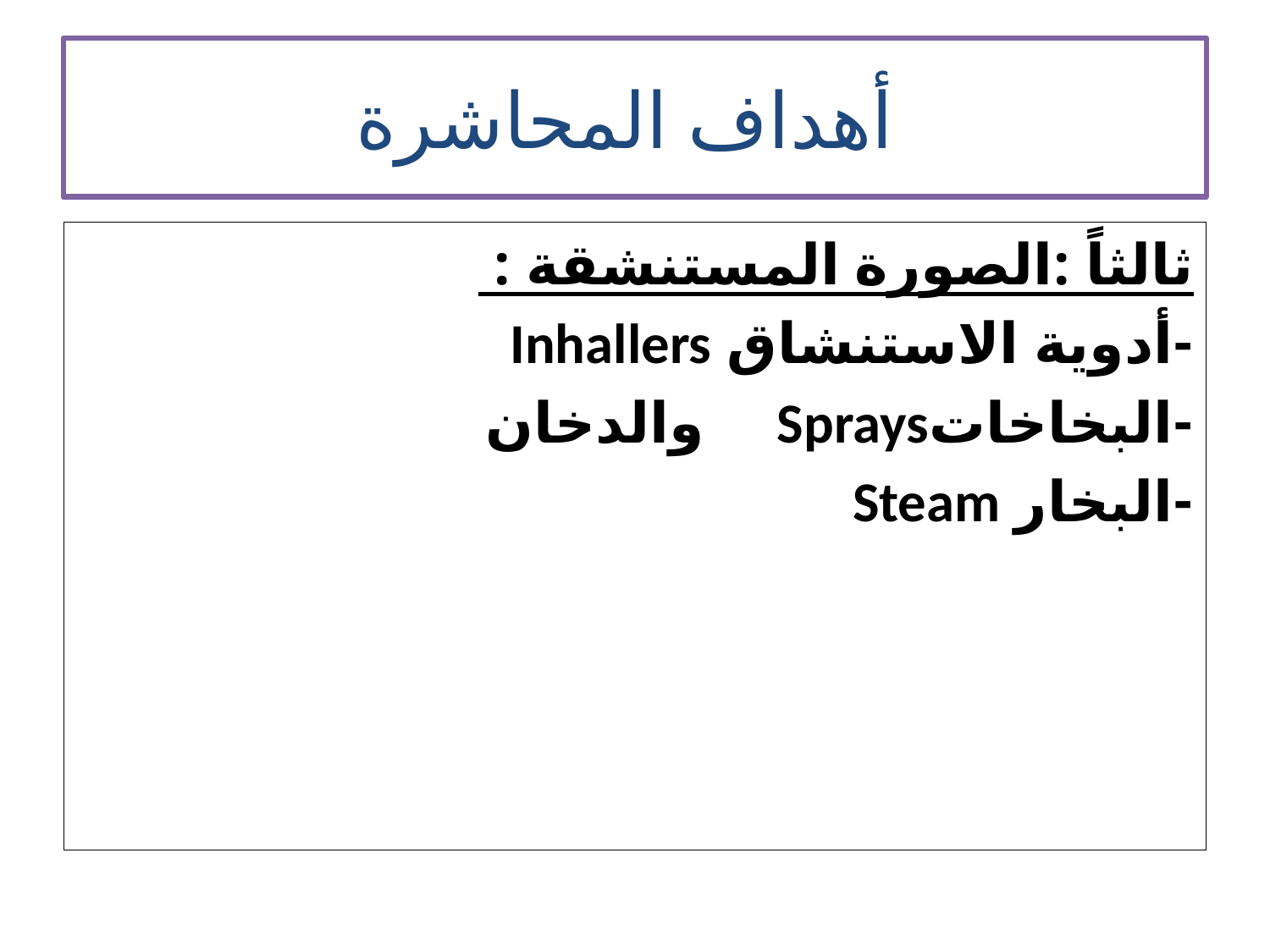

# أهداف المحاشرة
ثالثاً :	الصورة المستنشقة :
	-أدوية الاستنشاق Inhallers
	-البخاخاتSprays     والدخان
	-البخار Steam